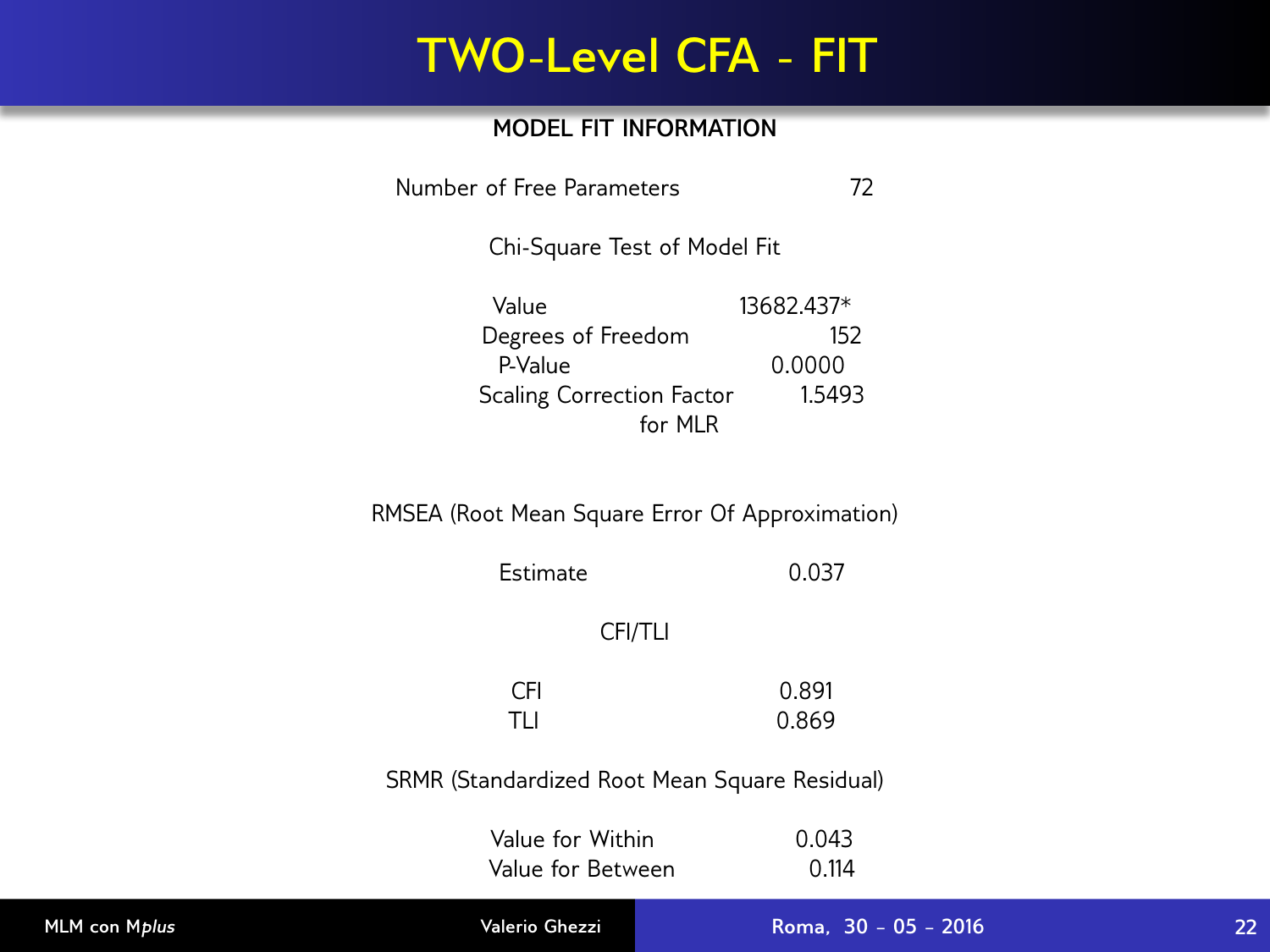

# TWO-Level CFA - FIT
MODEL FIT INFORMATION

Number of Free Parameters                       72

Chi-Square Test of Model Fit

          Value                          13682.437*
          Degrees of Freedom                   152
          P-Value                           0.0000
          Scaling Correction Factor         1.5493
            for MLR

RMSEA (Root Mean Square Error Of Approximation)

          Estimate                           0.037

CFI/TLI

          CFI                                0.891
          TLI                                0.869

SRMR (Standardized Root Mean Square Residual)

          Value for Within                   0.043
          Value for Between                  0.114
  MLM con Mplus                                                  Valerio Ghezzi
Roma,  30 – 05 – 2016
22